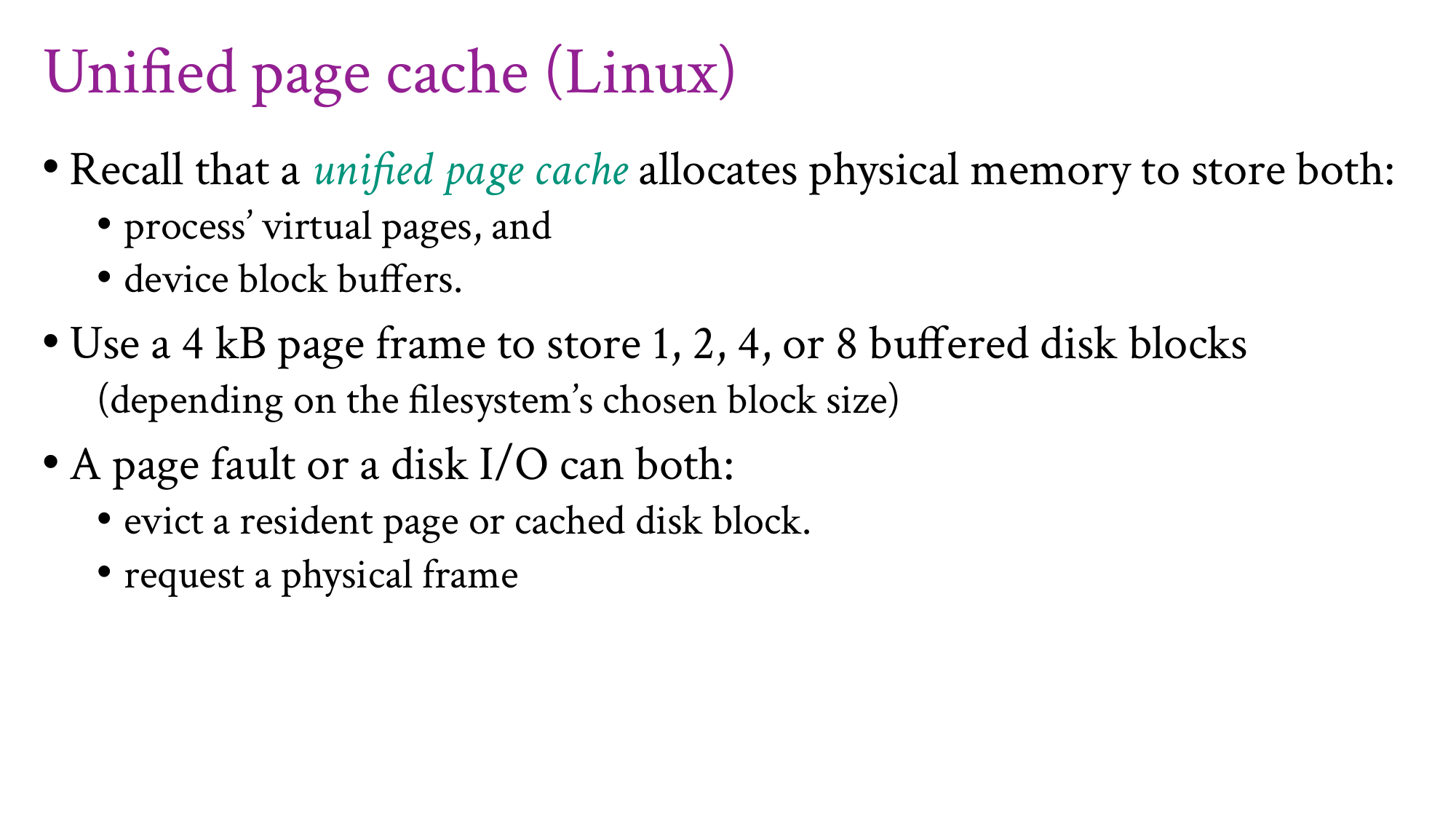

# Unified page cache (Linux)
Recall that a unified page cache allocates physical memory to store both:
process’ virtual pages, and
device block buffers.
Use a 4 kB page frame to store 1, 2, 4, or 8 buffered disk blocks
(depending on the filesystem’s chosen block size)
A page fault or a disk I/O can both:
evict a resident page or cached disk block.
request a physical frame